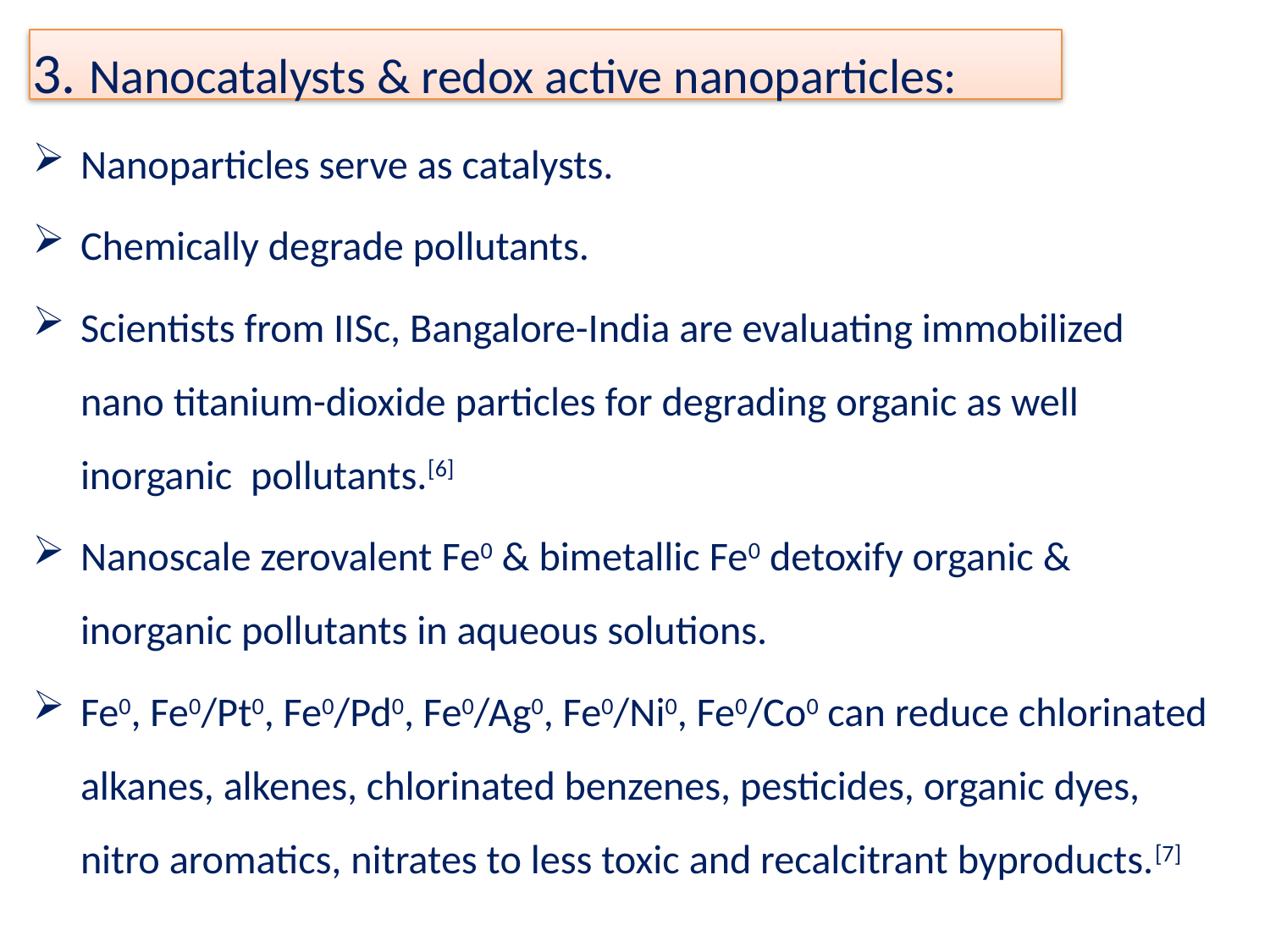

3. Nanocatalysts & redox active nanoparticles:
Nanoparticles serve as catalysts.
Chemically degrade pollutants.
Scientists from IISc, Bangalore-India are evaluating immobilized nano titanium-dioxide particles for degrading organic as well inorganic  pollutants.[6]
Nanoscale zerovalent Fe0 & bimetallic Fe0 detoxify organic & inorganic pollutants in aqueous solutions.
Fe0, Fe0/Pt0, Fe0/Pd0, Fe0/Ag0, Fe0/Ni0, Fe0/Co0 can reduce chlorinated alkanes, alkenes, chlorinated benzenes, pesticides, organic dyes, nitro aromatics, nitrates to less toxic and recalcitrant byproducts.[7]